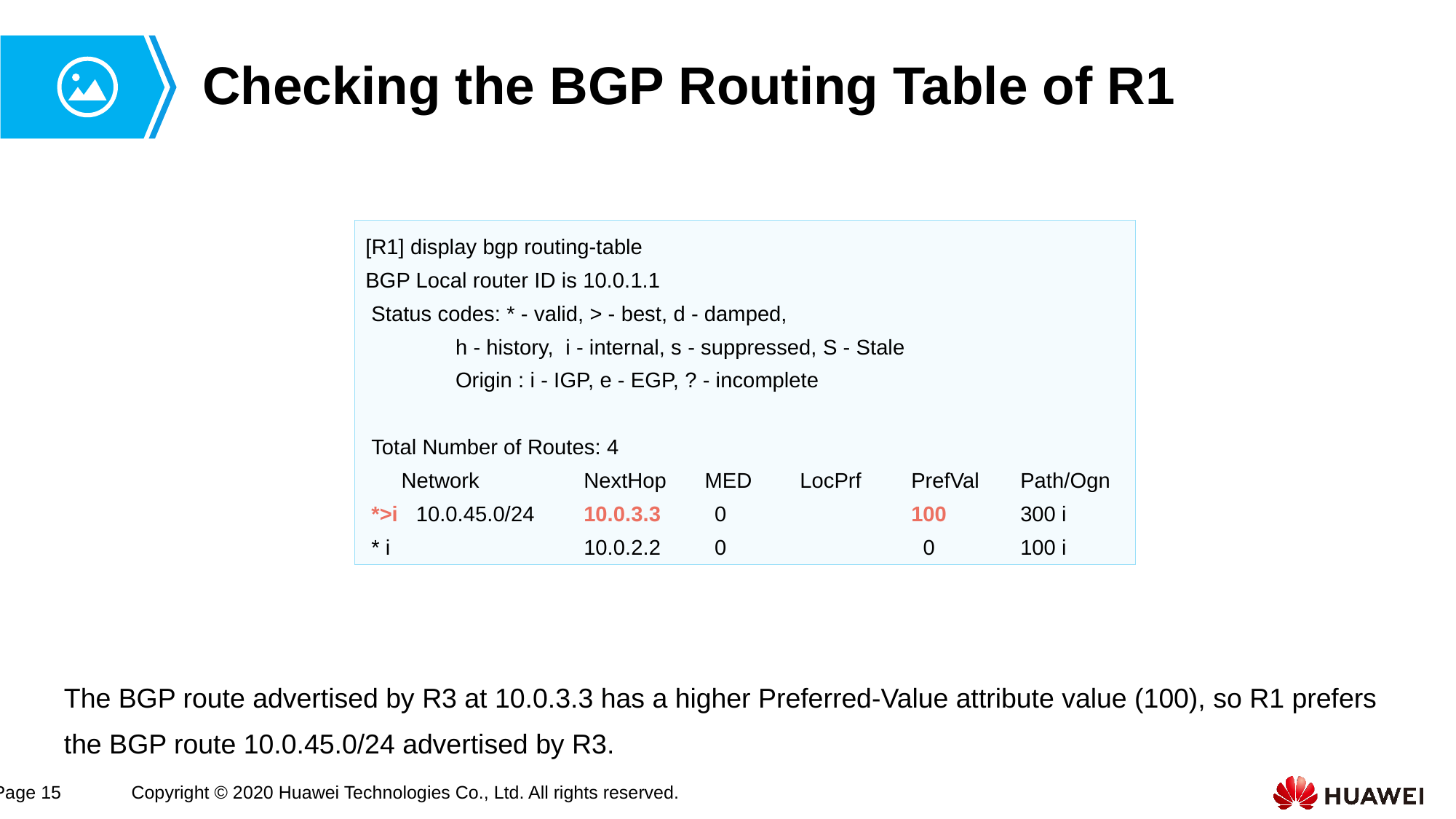

# Checking the BGP Routing Table of R1
[R1] display bgp routing-table
BGP Local router ID is 10.0.1.1
 Status codes: * - valid, > - best, d - damped,
               h - history,  i - internal, s - suppressed, S - Stale
               Origin : i - IGP, e - EGP, ? - incomplete

 Total Number of Routes: 4
      Network   	NextHop 	  MED        LocPrf    	PrefVal 	Path/Ogn
 *>i   10.0.45.0/24    	10.0.3.3         0                     	100    	300 i
 * i                      	10.0.2.2         0                     	  0      	100 i
The BGP route advertised by R3 at 10.0.3.3 has a higher Preferred-Value attribute value (100), so R1 prefers the BGP route 10.0.45.0/24 advertised by R3.